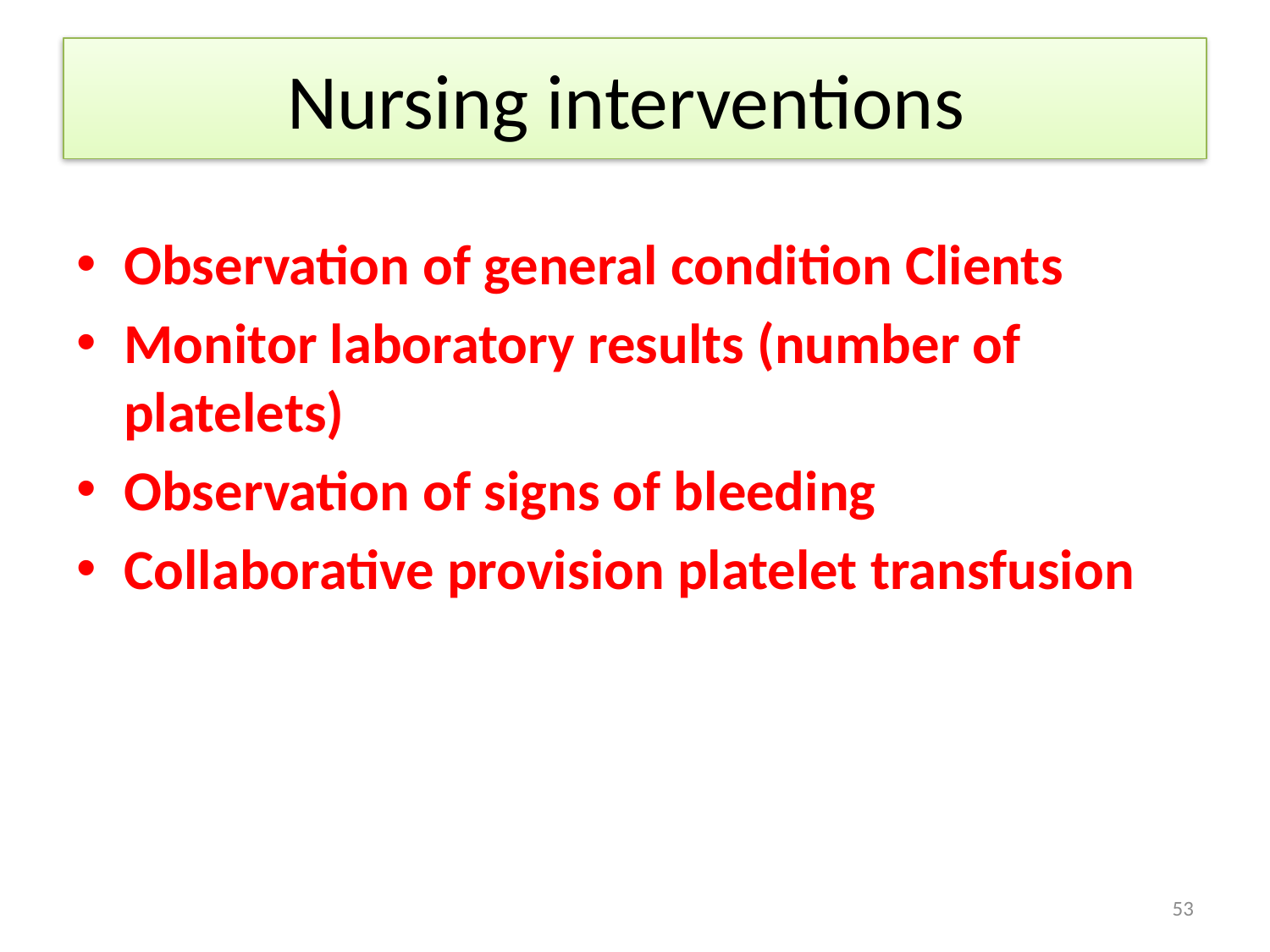

# Nursing interventions
Observation of general condition Clients
Monitor laboratory results (number of platelets)
Observation of signs of bleeding
Collaborative provision platelet transfusion

53